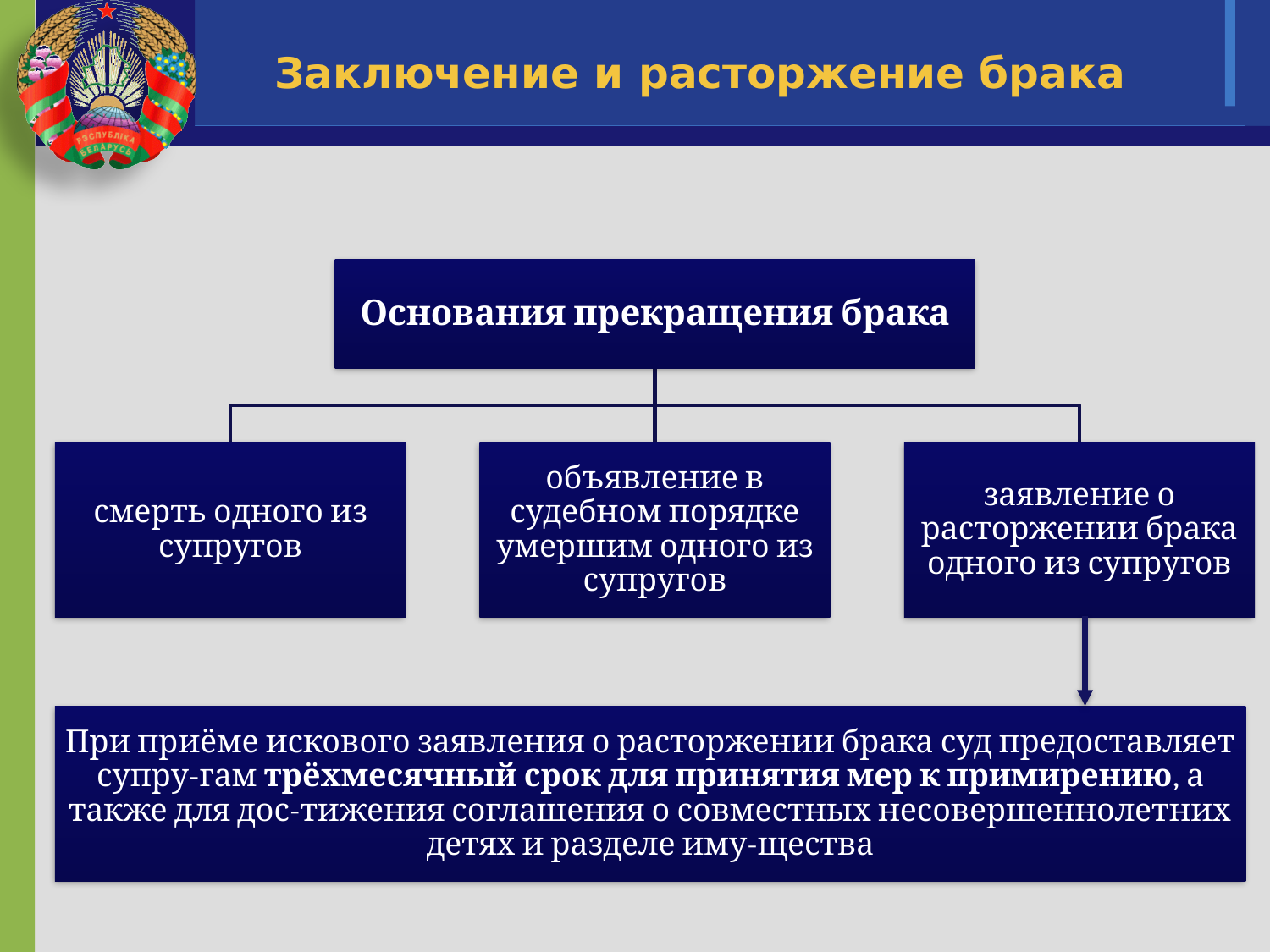

# Заключение и расторжение брака
Основания прекращения брака
смерть одного из супругов
объявление в судебном порядке умершим одного из супругов
заявление о расторжении брака одного из супругов

При приёме искового заявления о расторжении брака суд предоставляет супру-гам трёхмесячный срок для принятия мер к примирению, а также для дос-тижения соглашения о совместных несовершеннолетних детях и разделе иму-щества